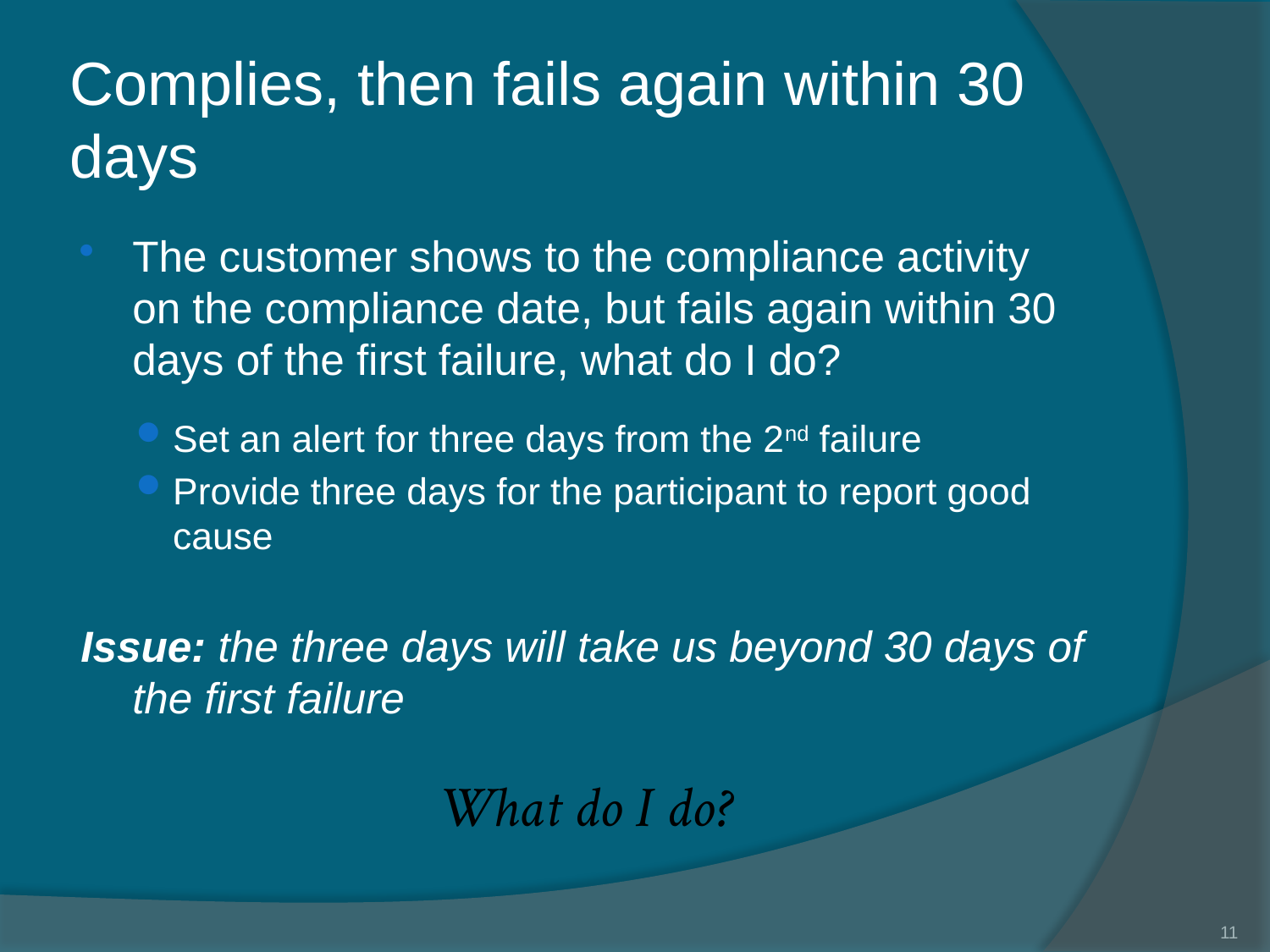

# Complies, then fails again within 30 days
The customer shows to the compliance activity on the compliance date, but fails again within 30 days of the first failure, what do I do?
Set an alert for three days from the 2nd failure
Provide three days for the participant to report good cause

Issue: the three days will take us beyond 30 days of the first failure
What do I do?
11